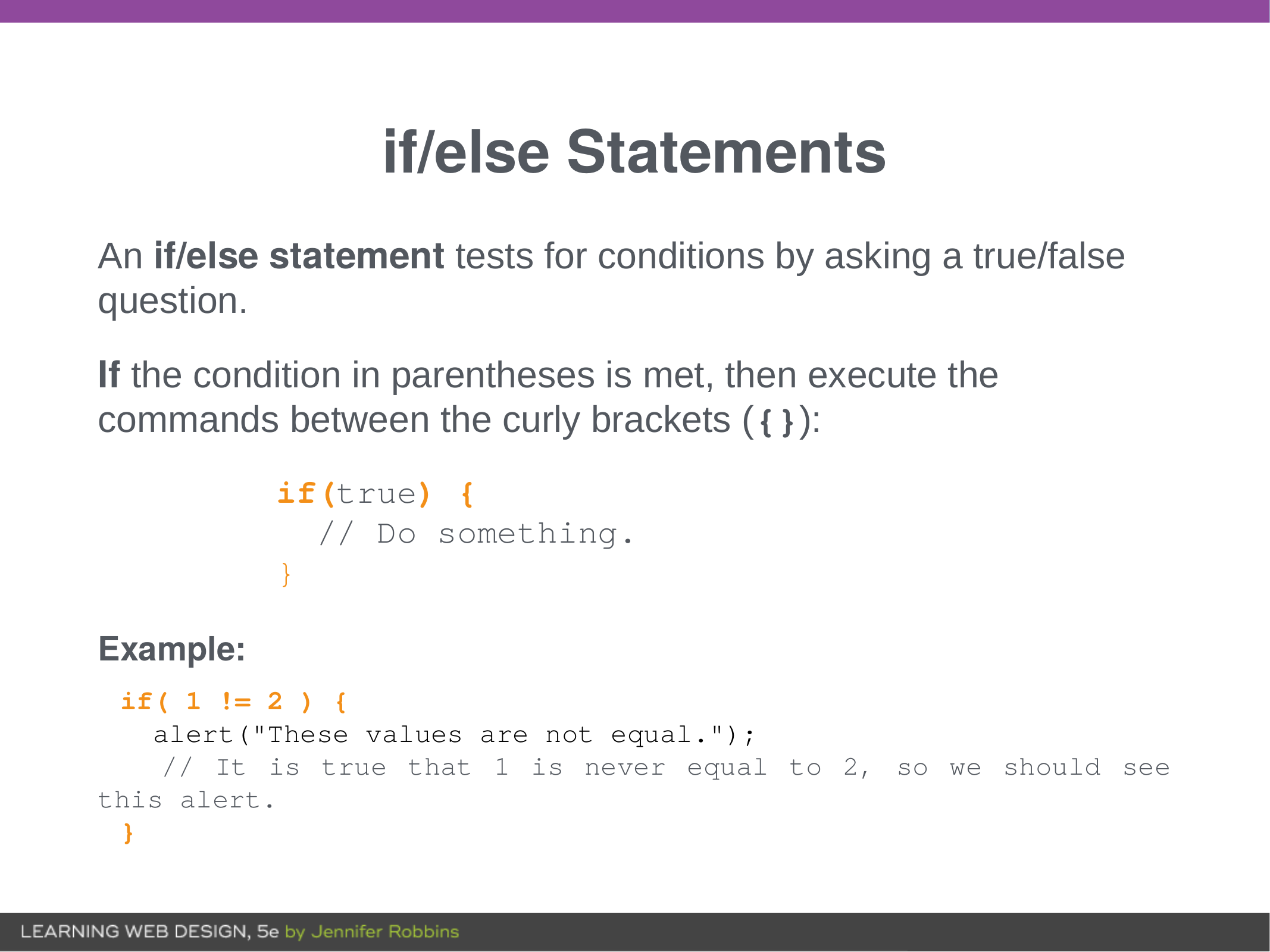

# if/else Statements
An if/else statement tests for conditions by asking a true/false question.
If the condition in parentheses is met, then execute the commands between the curly brackets ({}):
if(true) {
  // Do something.
}
Example:
if( 1 != 2 ) {
  alert("These values are not equal.");
  // It is true that 1 is never equal to 2, so we should see this alert.
}